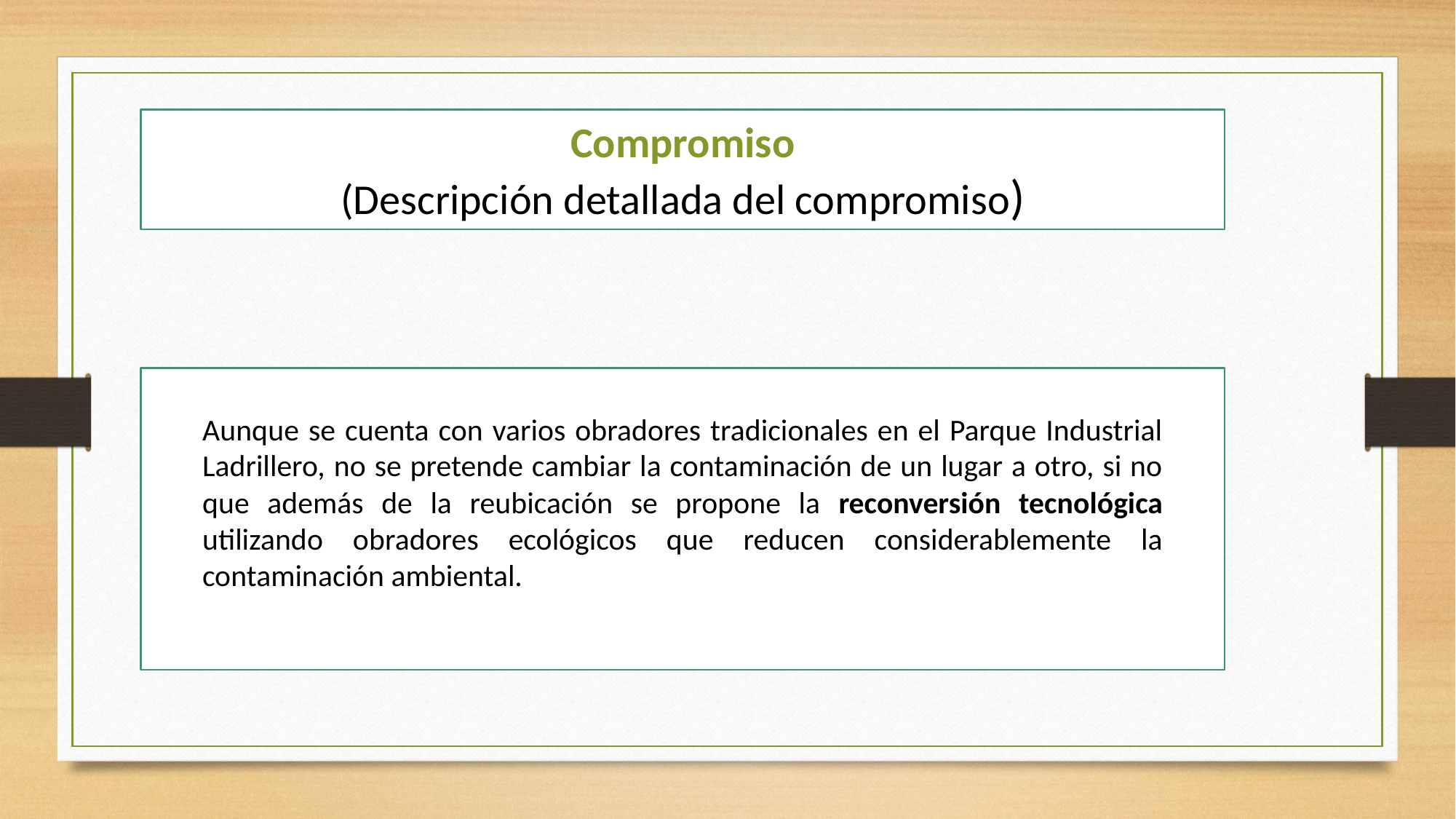

Compromiso
(Descripción detallada del compromiso)

Aunque se cuenta con varios obradores tradicionales en el Parque Industrial Ladrillero, no se pretende cambiar la contaminación de un lugar a otro, si no que además de la reubicación se propone la reconversión tecnológica utilizando obradores ecológicos que reducen considerablemente la contaminación ambiental.